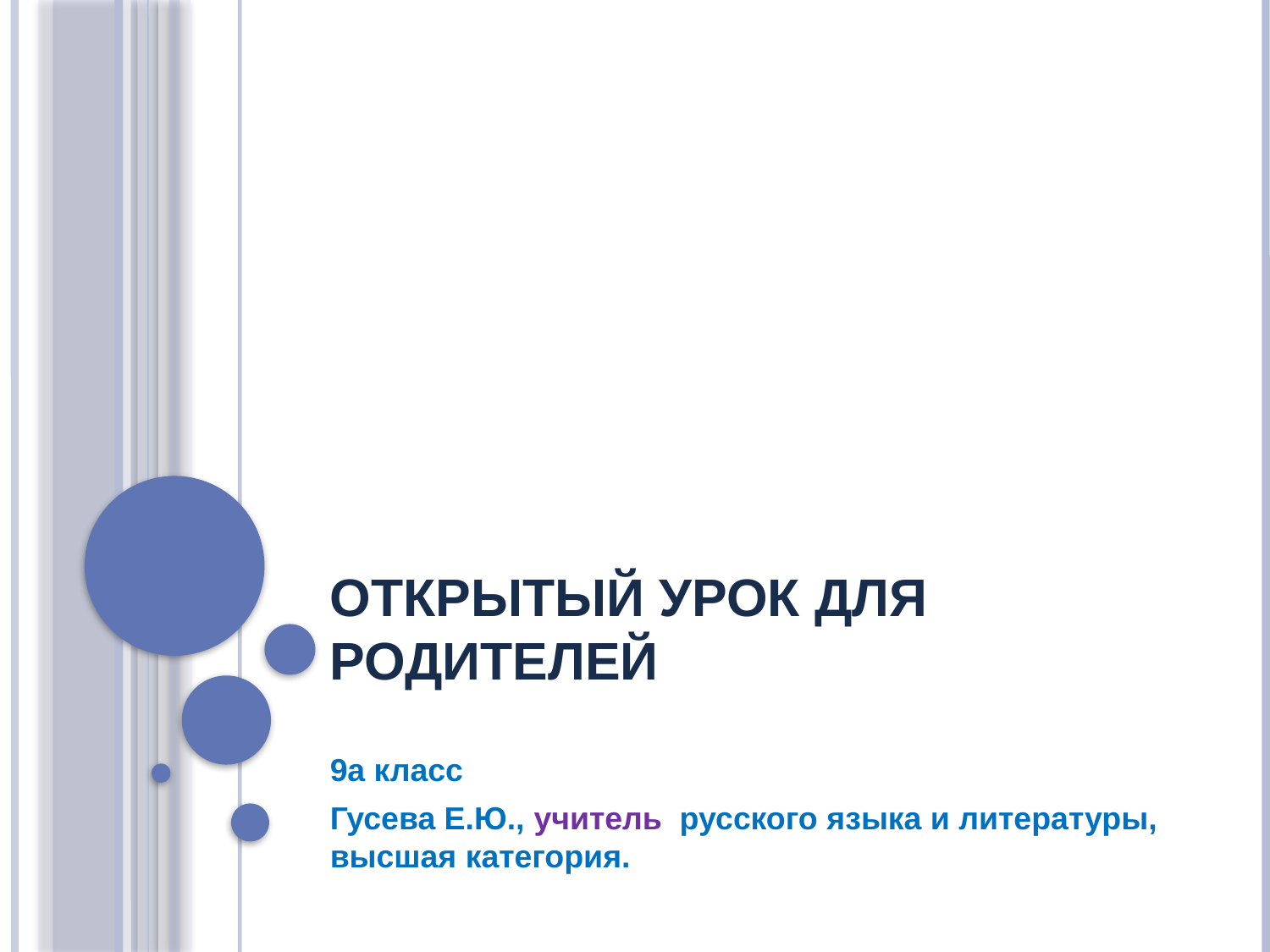

# Открытый урок для родителей

9а класс
Гусева Е.Ю., учитель  русского языка и литературы, высшая категория.